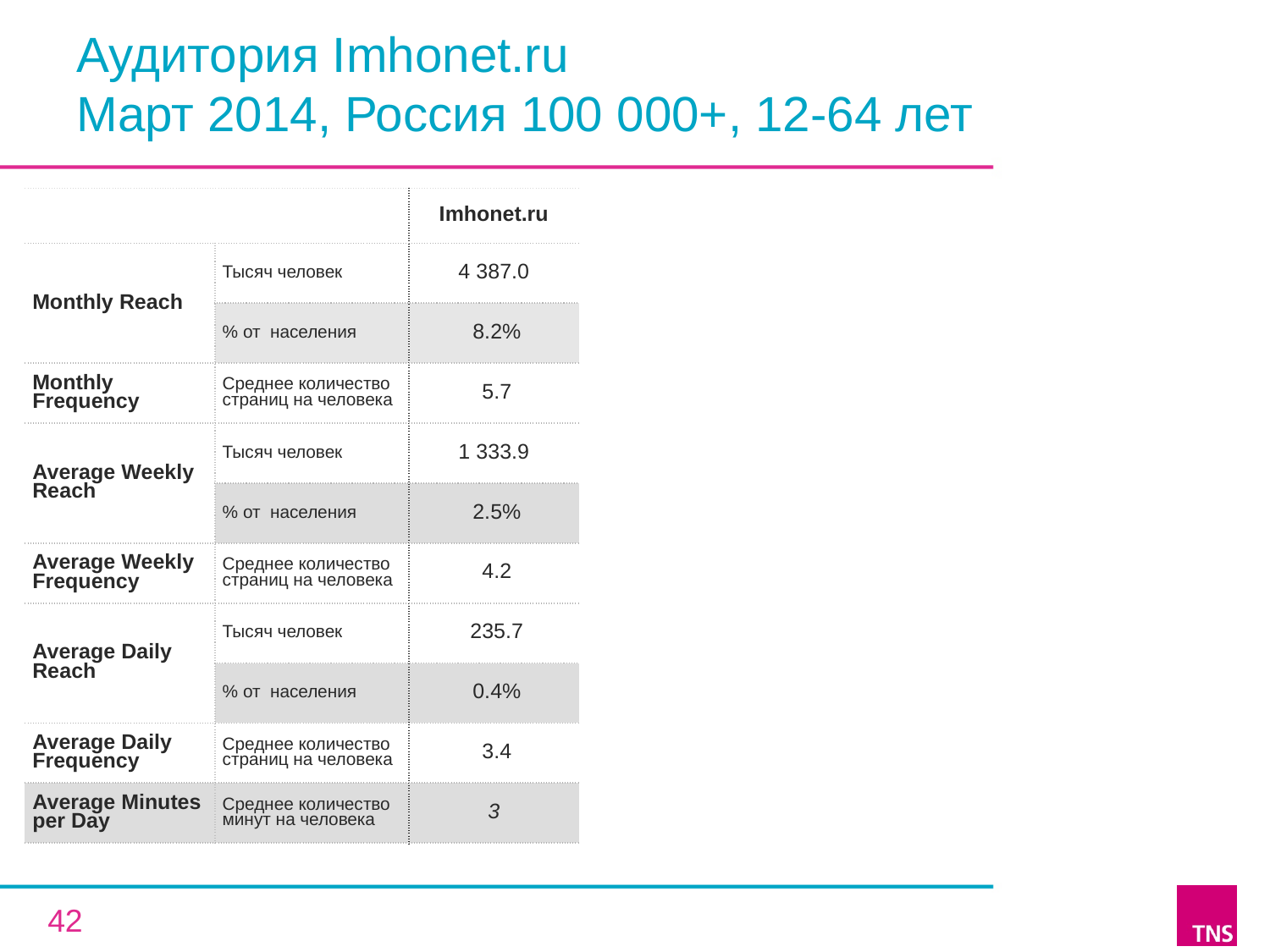

# Аудитория Imhonet.ru Март 2014, Россия 100 000+, 12-64 лет
|  |  | Imhonet.ru |
| --- | --- | --- |
| Monthly Reach | Тысяч человек | 4 387.0 |
|  | % от населения | 8.2% |
| Monthly Frequency | Среднее количество страниц на человека | 5.7 |
| Average Weekly Reach | Тысяч человек | 1 333.9 |
|  | % от населения | 2.5% |
| Average Weekly Frequency | Среднее количество страниц на человека | 4.2 |
| Average Daily Reach | Тысяч человек | 235.7 |
|  | % от населения | 0.4% |
| Average Daily Frequency | Среднее количество страниц на человека | 3.4 |
| Average Minutes per Day | Среднее количество минут на человека | 3 |

42